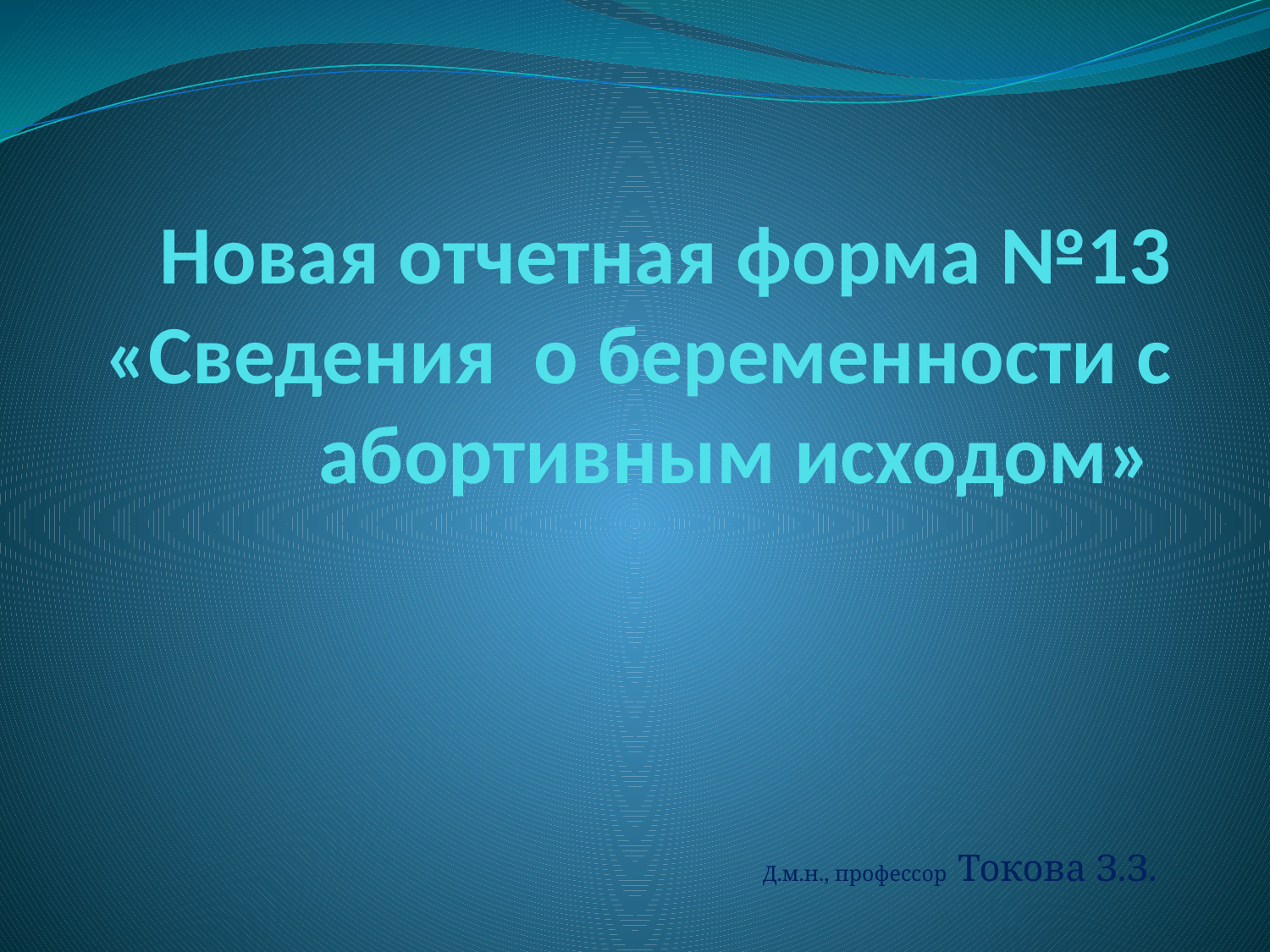

# Новая отчетная форма №13 «Сведения  о беременности с абортивным исходом»

                  Д.м.н., профессор  Токова З.З.